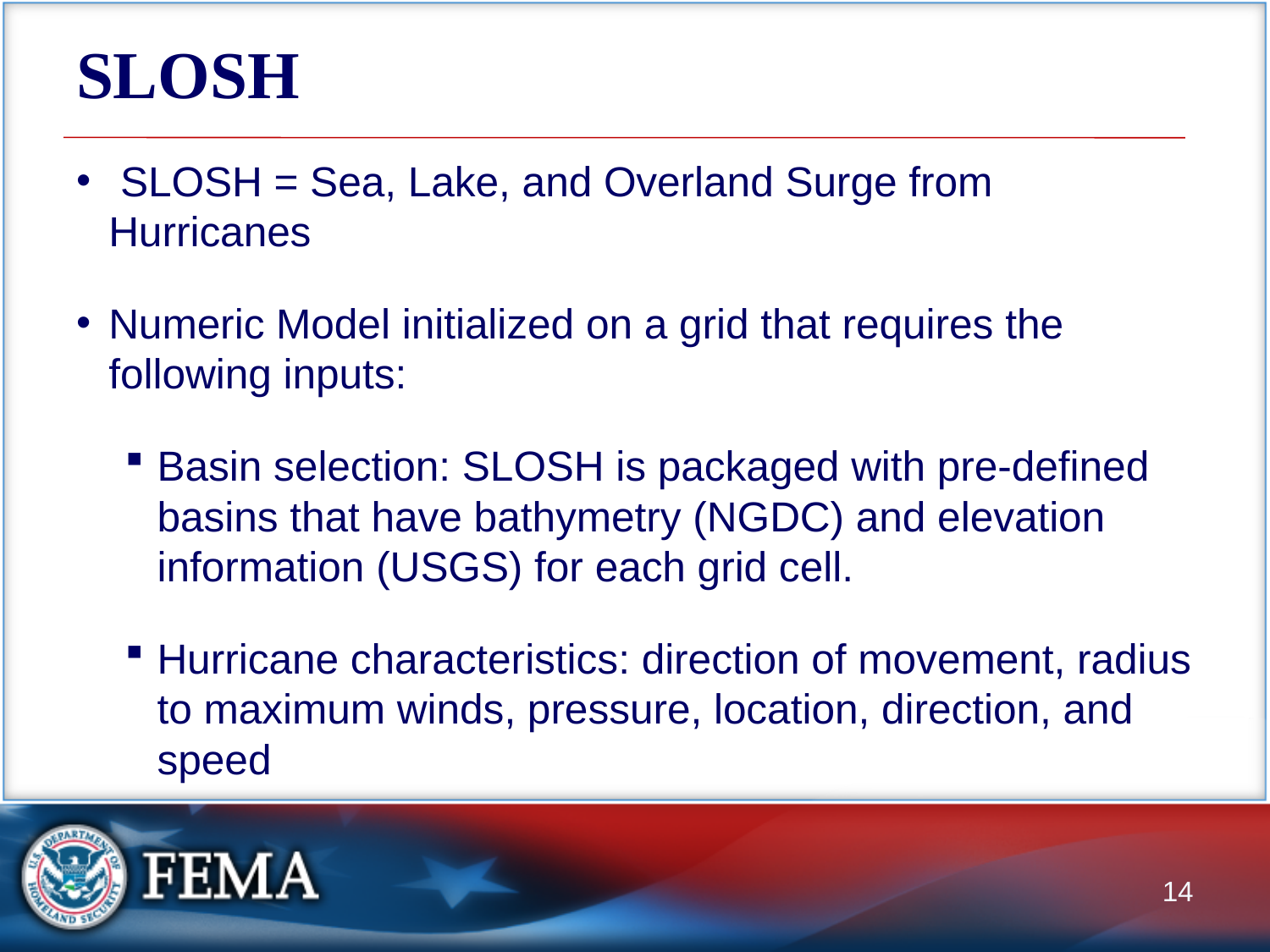

# SLOSH
 SLOSH = Sea, Lake, and Overland Surge from Hurricanes
Numeric Model initialized on a grid that requires the following inputs:
Basin selection: SLOSH is packaged with pre-defined basins that have bathymetry (NGDC) and elevation information (USGS) for each grid cell.
Hurricane characteristics: direction of movement, radius to maximum winds, pressure, location, direction, and speed
14